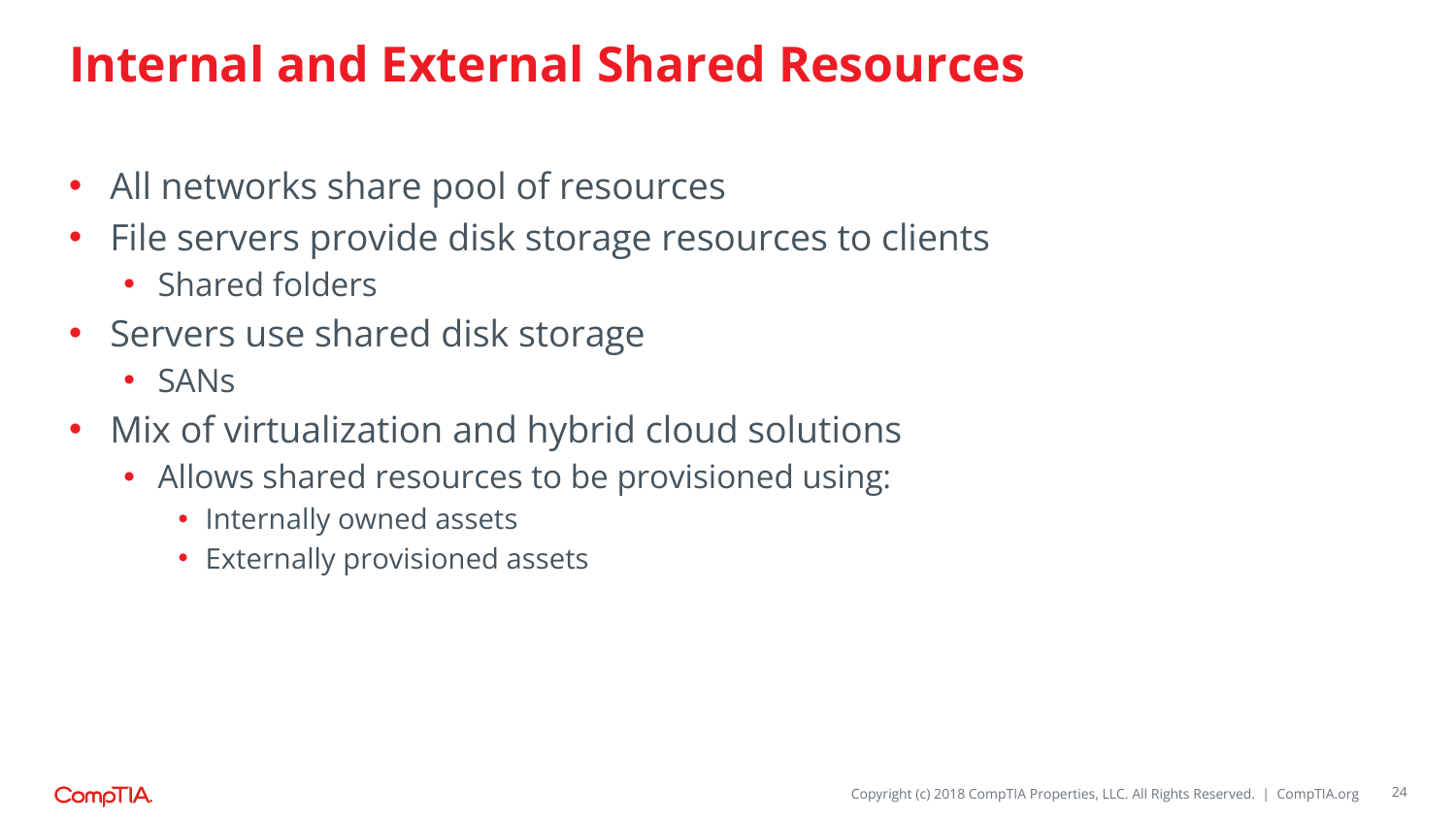

# Internal and External Shared Resources
All networks share pool of resources
File servers provide disk storage resources to clients
Shared folders
Servers use shared disk storage
SANs
Mix of virtualization and hybrid cloud solutions
Allows shared resources to be provisioned using:
Internally owned assets
Externally provisioned assets

24